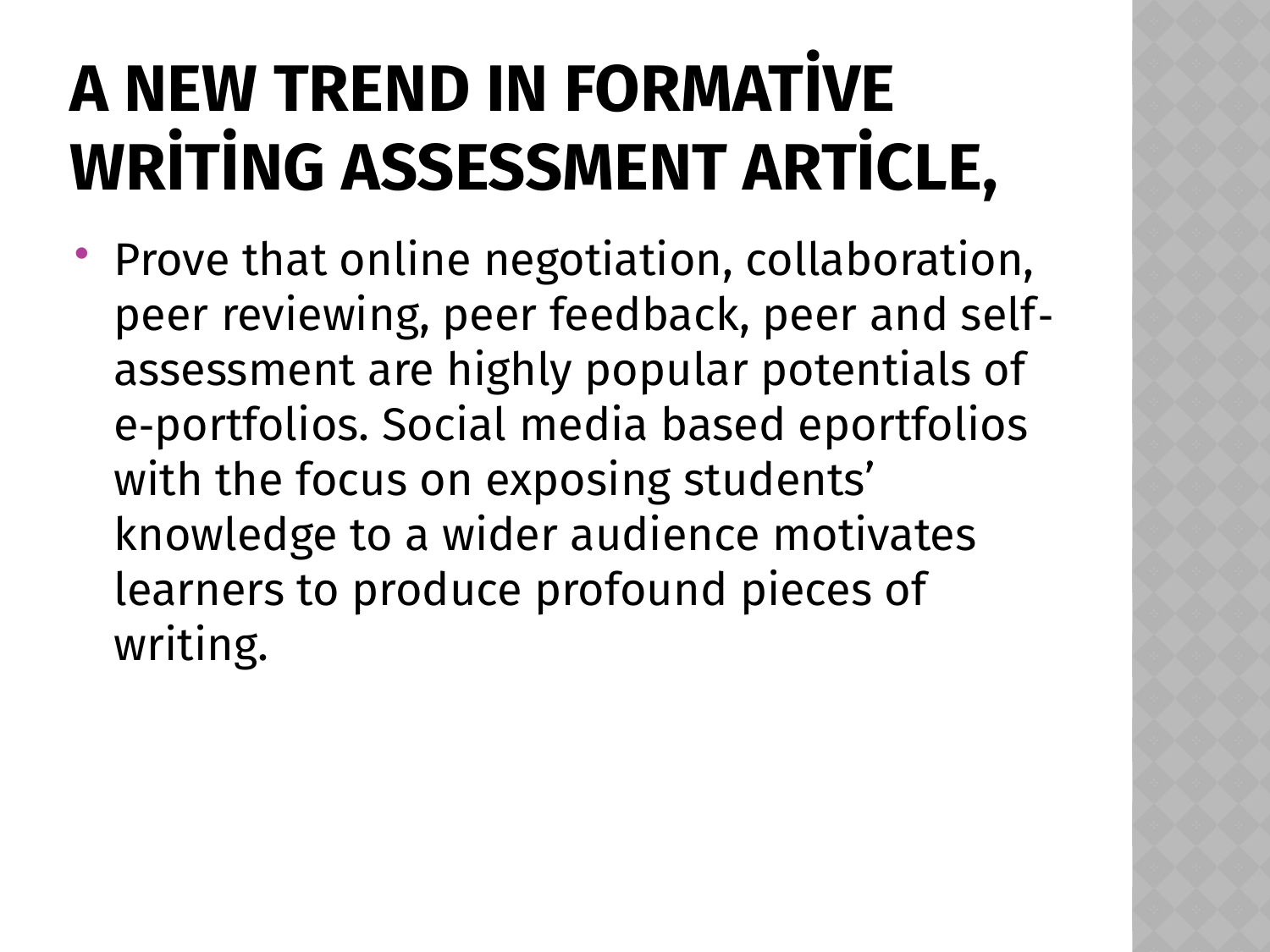

# A New Trend In Formative Writing Assessment article,
Prove that online negotiation, collaboration, peer reviewing, peer feedback, peer and self‐assessment are highly popular potentials of e‐portfolios. Social media based eportfolios with the focus on exposing students’ knowledge to a wider audience motivates learners to produce profound pieces of writing.